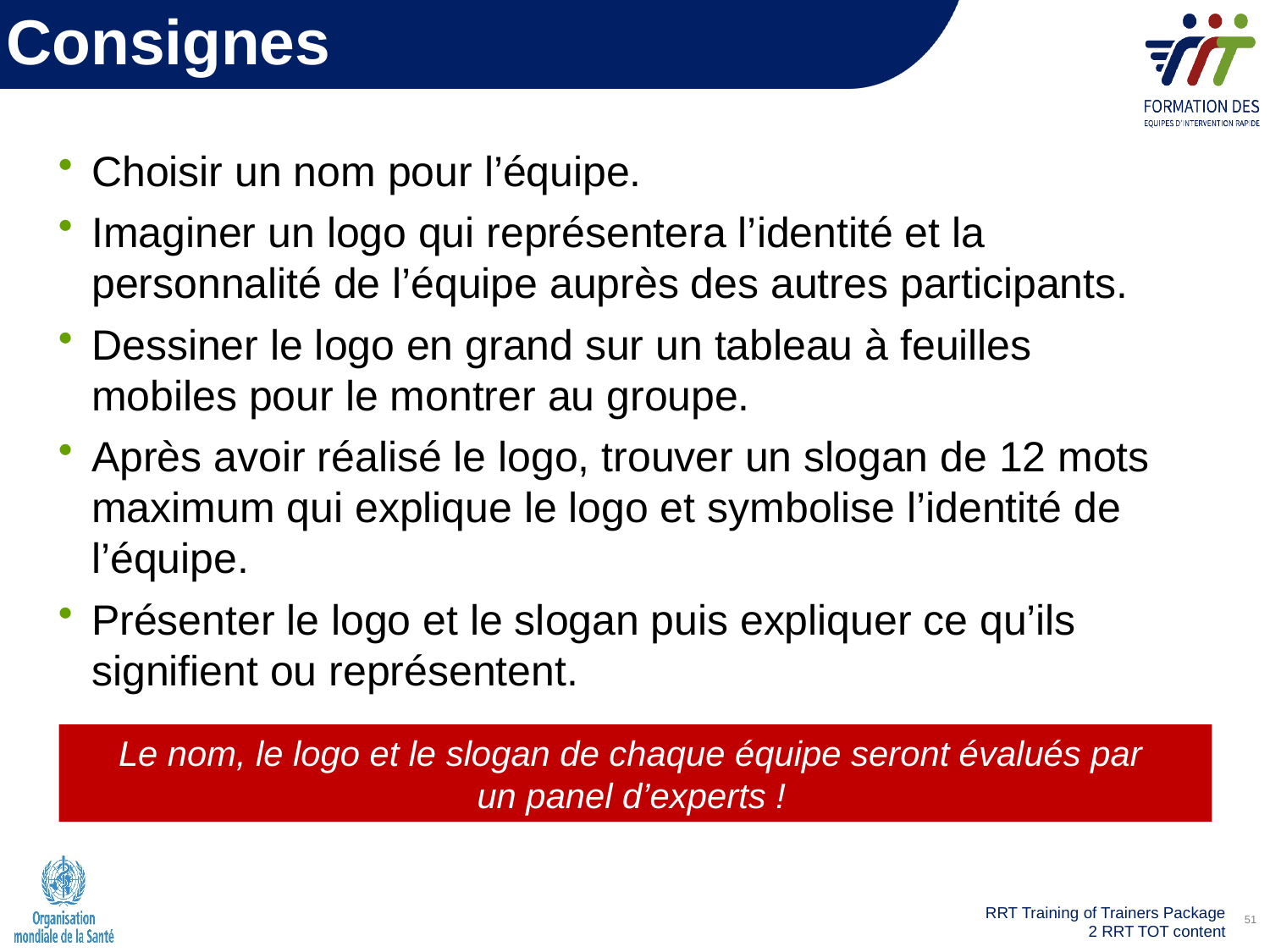

Consignes
Choisir un nom pour l’équipe.
Imaginer un logo qui représentera l’identité et la personnalité de l’équipe auprès des autres participants.
Dessiner le logo en grand sur un tableau à feuilles mobiles pour le montrer au groupe.
Après avoir réalisé le logo, trouver un slogan de 12 mots maximum qui explique le logo et symbolise l’identité de l’équipe.
Présenter le logo et le slogan puis expliquer ce qu’ils signifient ou représentent.
Le nom, le logo et le slogan de chaque équipe seront évalués par
un panel d’experts !